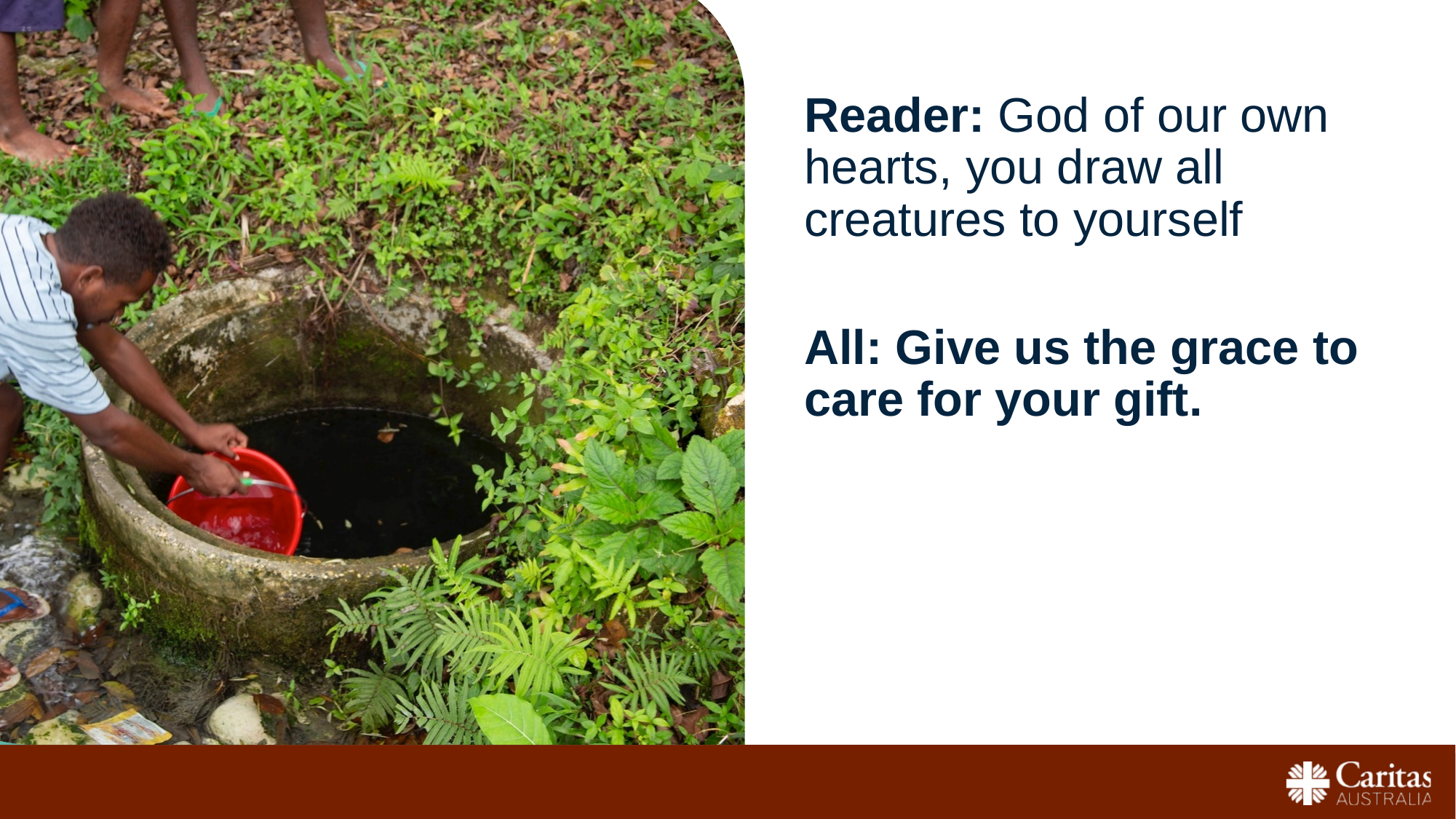

Reader: God of our own hearts, you draw all creatures to yourself

All: Give us the grace to care for your gift.